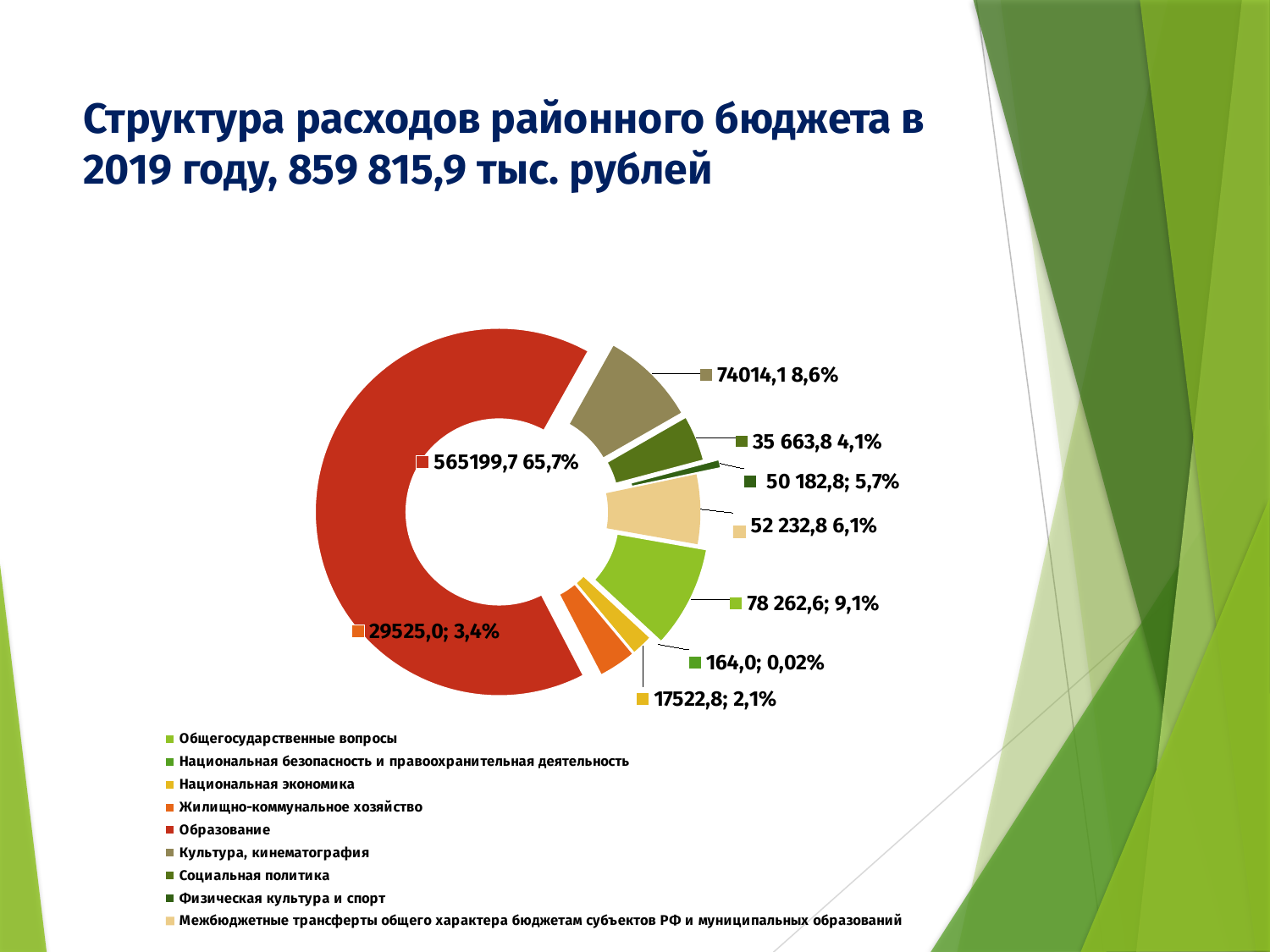

# Структура расходов районного бюджета в 2019 году, 859 815,9 тыс. рублей

### Chart

| Category | Продажи |
|---|---|
| Общегосударственные вопросы | 78262.6 |
| Национальная безопасность и правоохранительная деятельность | 164.0 |
| Национальная экономика | 17522.8 |
| Жилищно-коммунальное хозяйство | 29525.0 |
| Образование | 565199.7 |
| Культура, кинематография | 74014.1 |
| Социальная политика | 35663.8 |
| Физическая культура и спорт | 7231.1 |
| Межбюджетные трансферты общего характера бюджетам субъектов РФ и муниципальных образований | 52232.8 |